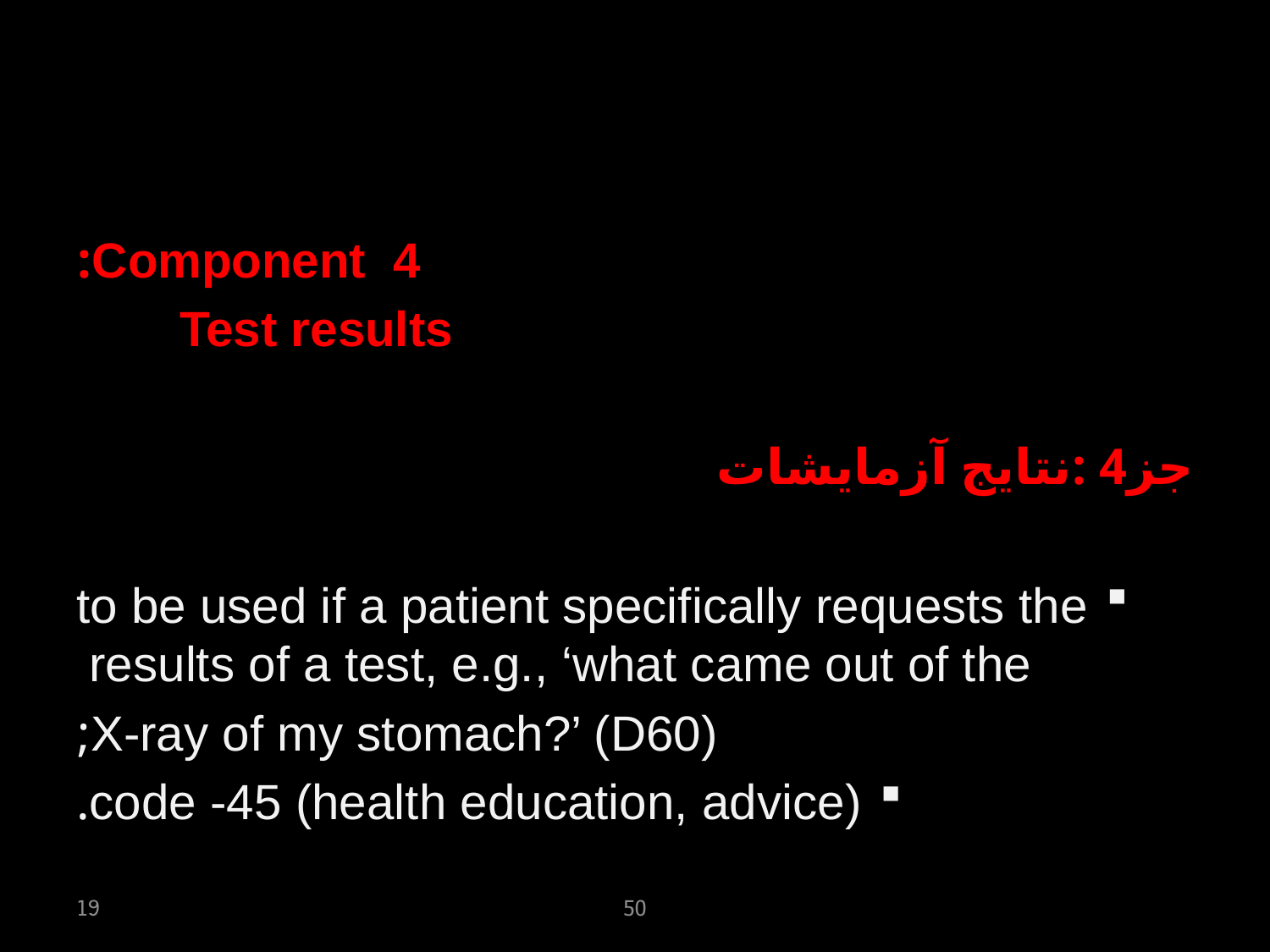

Component  4:
Test results

جز4 :نتایج آزمایشات

to be used if a patient specifically requests the results of a test, e.g., ‘what came out of the
   X-ray of my stomach?’ (D60);
code -45 (health education, advice).

19
50